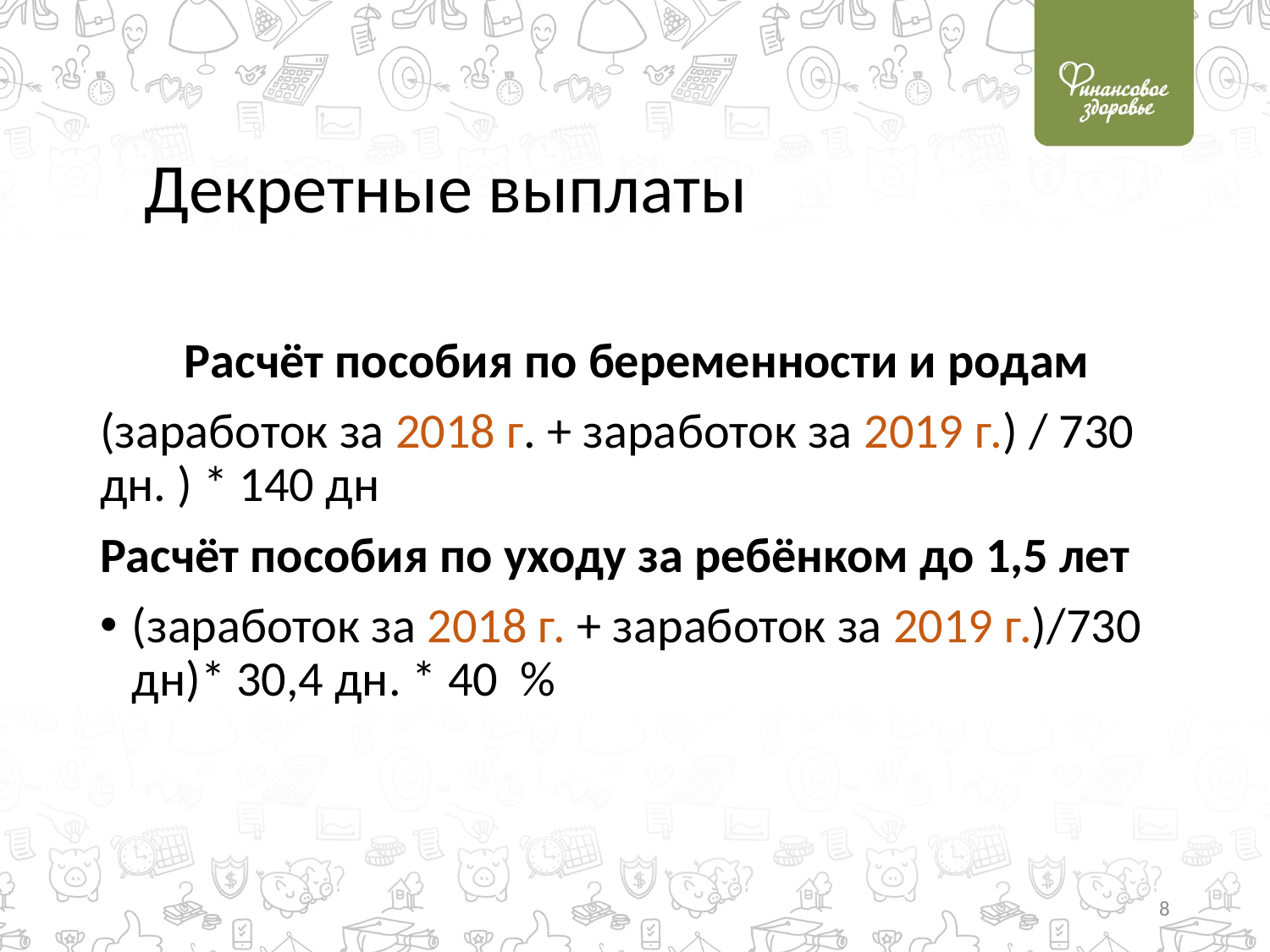

# Декретные выплаты
Расчёт пособия по беременности и родам
(заработок за 2018 г. + заработок за 2019 г.) / 730 дн. ) * 140 дн
Расчёт пособия по уходу за ребёнком до 1,5 лет
(заработок за 2018 г. + заработок за 2019 г.)/730 дн)* 30,4 дн. * 40  %

8